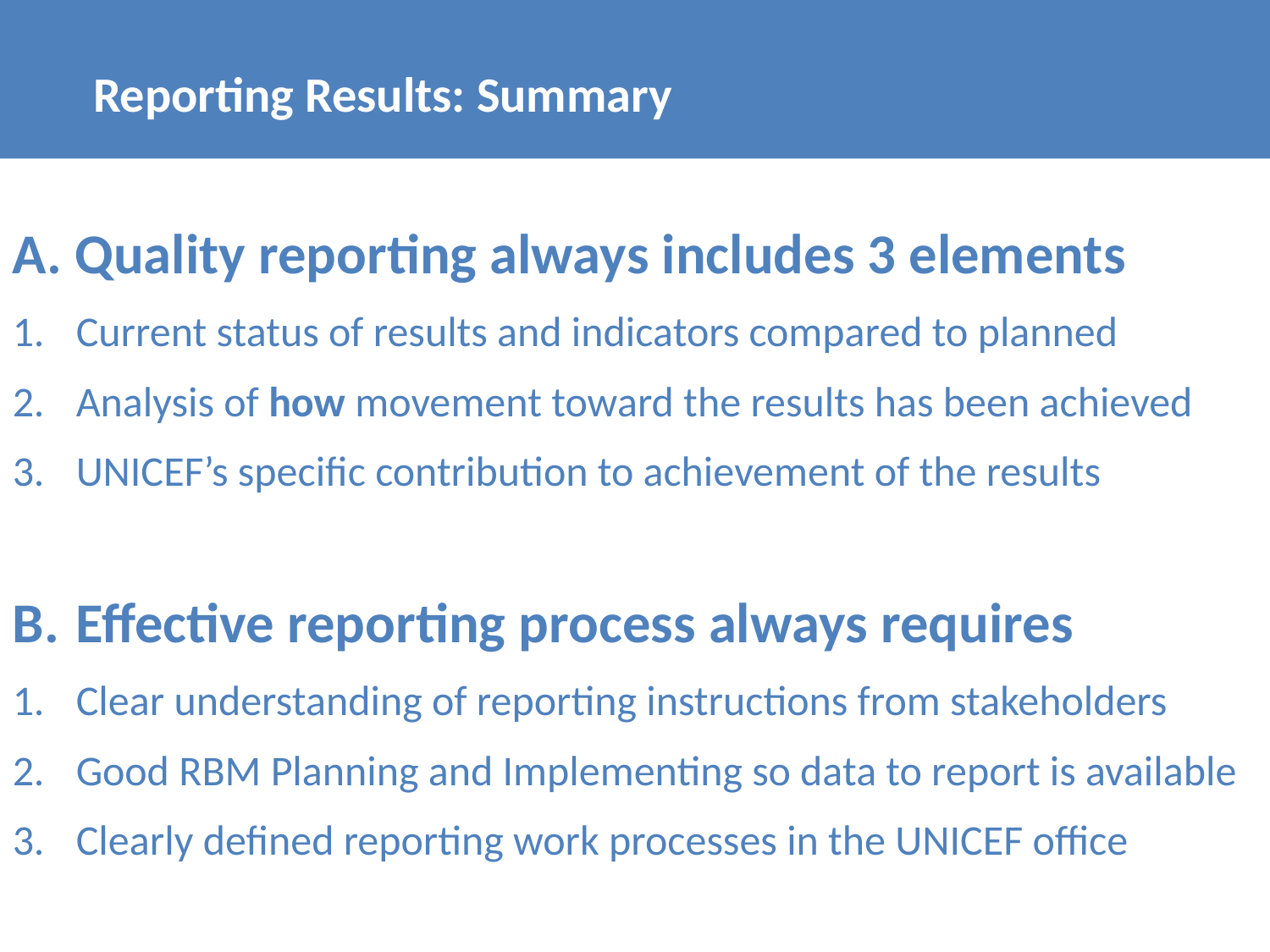

# Reporting Results: Summary
A. Quality reporting always includes 3 elements
Current status of results and indicators compared to planned
Analysis of how movement toward the results has been achieved
UNICEF’s specific contribution to achievement of the results

Effective reporting process always requires
Clear understanding of reporting instructions from stakeholders
Good RBM Planning and Implementing so data to report is available
Clearly defined reporting work processes in the UNICEF office